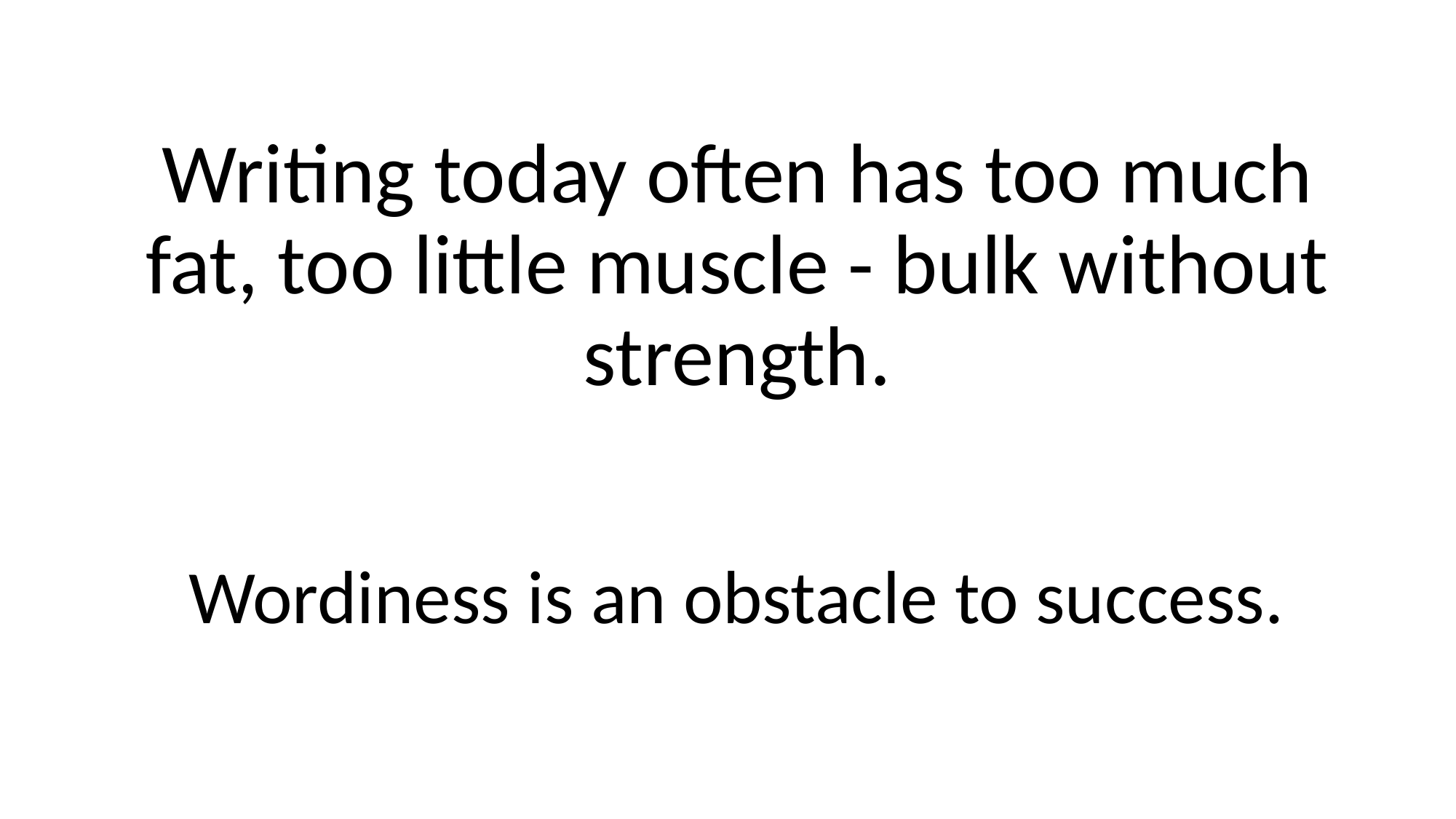

# Writing today often has too much fat, too little muscle - bulk without strength.
Wordiness is an obstacle to success.